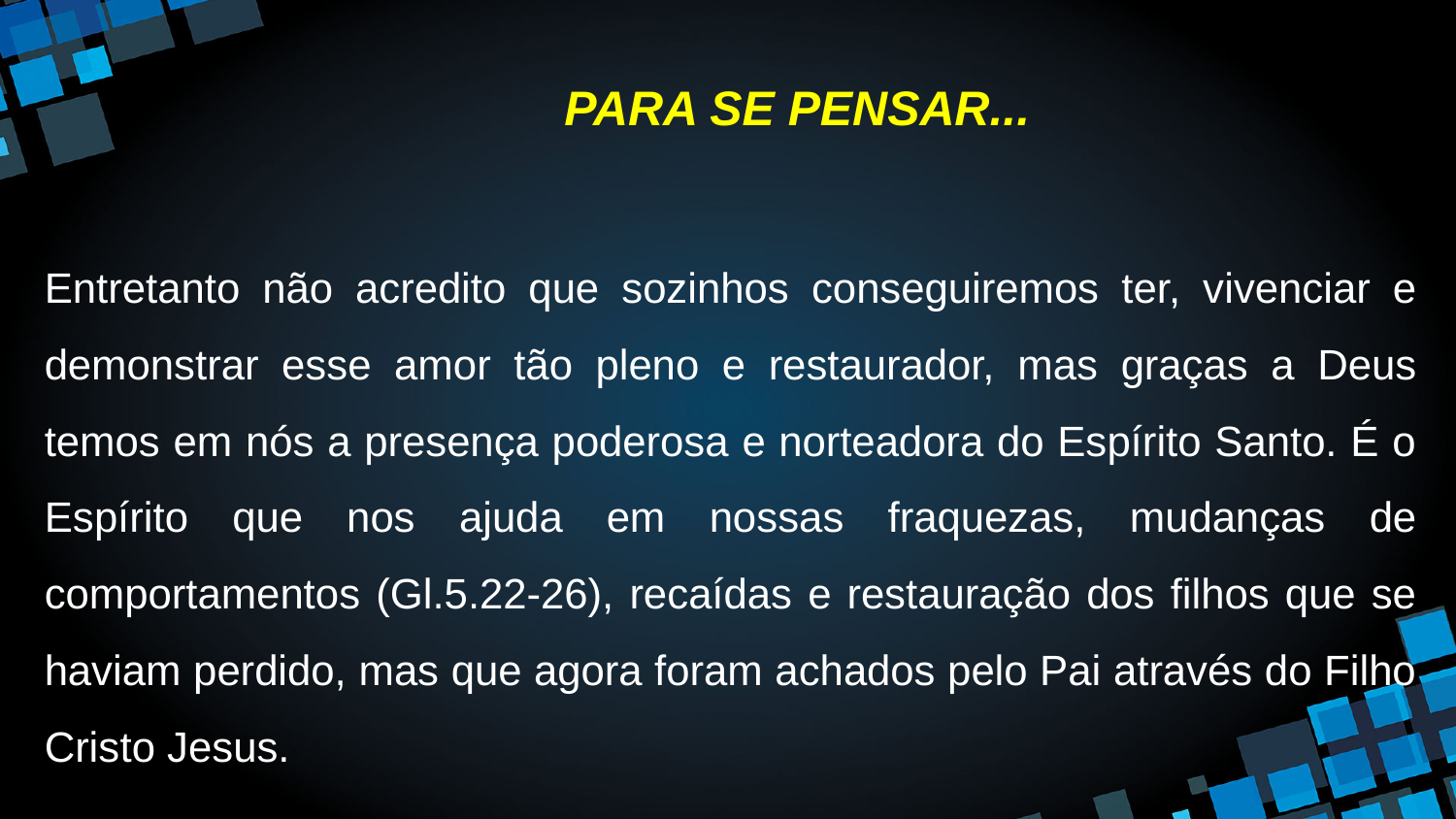

# PARA SE PENSAR...

Entretanto não acredito que sozinhos conseguiremos ter, vivenciar e demonstrar esse amor tão pleno e restaurador, mas graças a Deus temos em nós a presença poderosa e norteadora do Espírito Santo. É o Espírito que nos ajuda em nossas fraquezas, mudanças de comportamentos (Gl.5.22-26), recaídas e restauração dos filhos que se haviam perdido, mas que agora foram achados pelo Pai através do Filho Cristo Jesus.